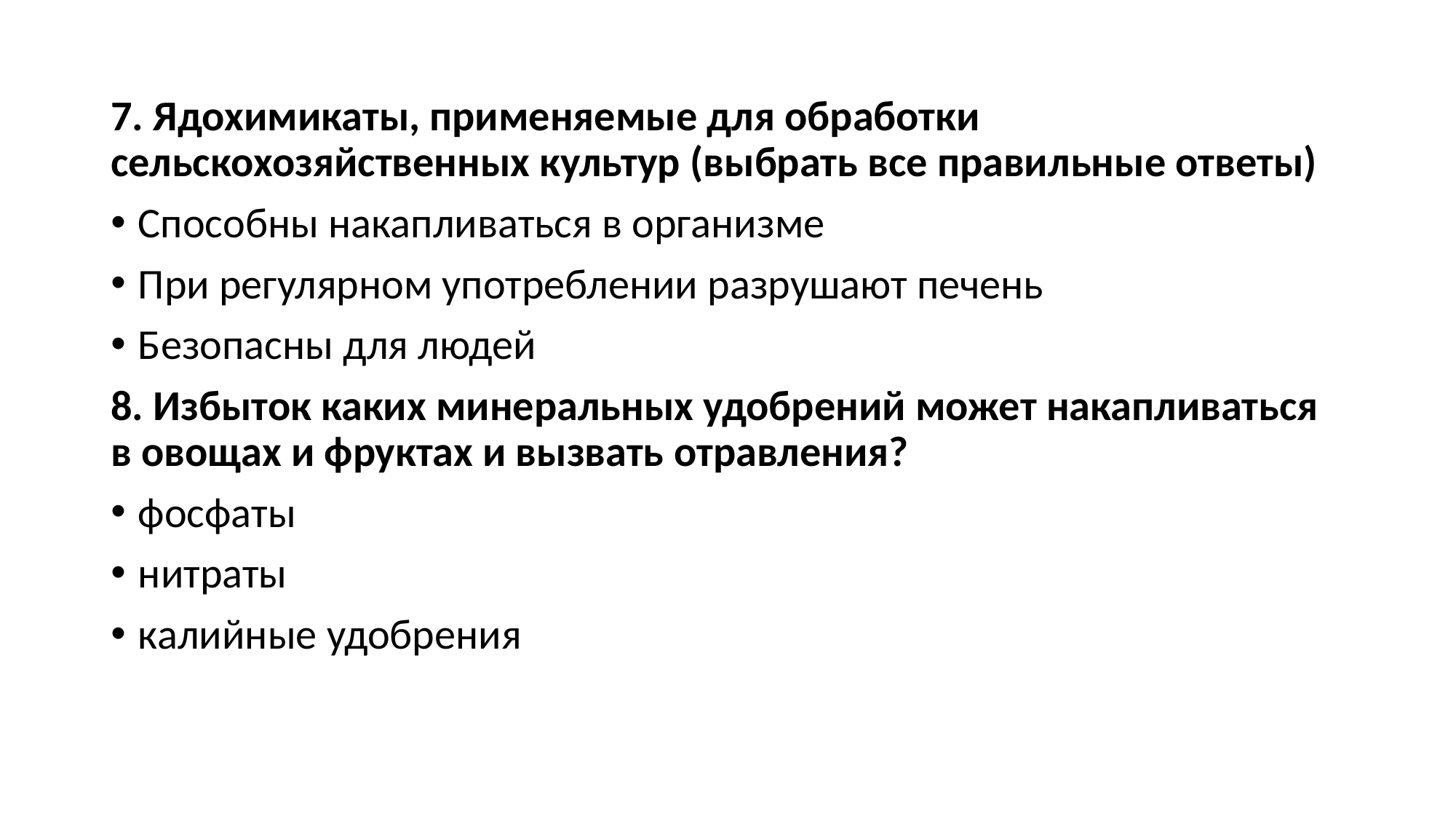

7. Ядохимикаты, применяемые для обработки сельскохозяйственных культур (выбрать все правильные ответы)
Способны накапливаться в организме
При регулярном употреблении разрушают печень
Безопасны для людей
8. Избыток каких минеральных удобрений может накапливаться в овощах и фруктах и вызвать отравления?
фосфаты
нитраты
калийные удобрения